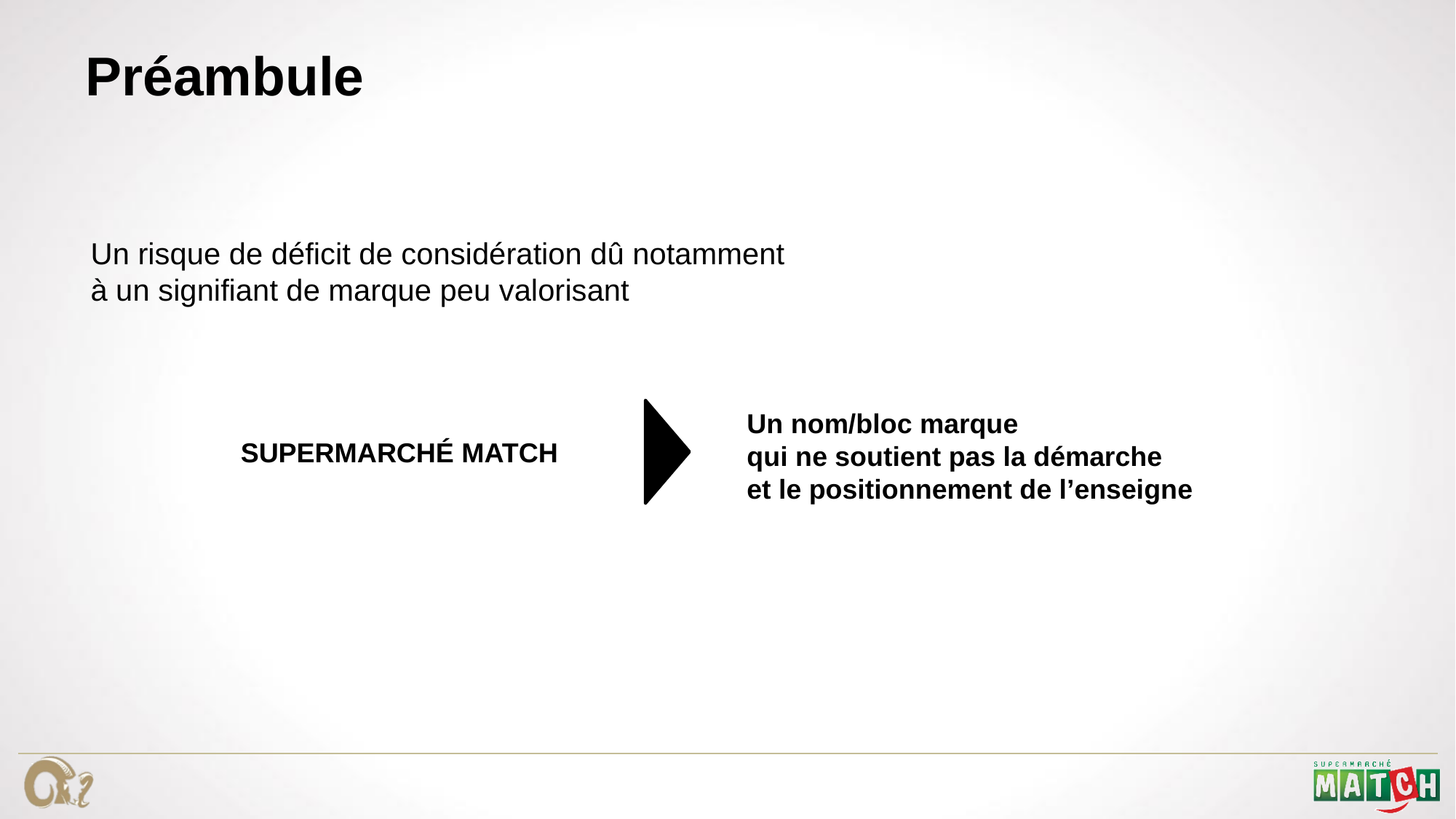

Préambule
Un risque de déficit de considération dû notamment
à un signifiant de marque peu valorisant
Un nom/bloc marque
qui ne soutient pas la démarche
et le positionnement de l’enseigne
SUPERMARCHÉ MATCH